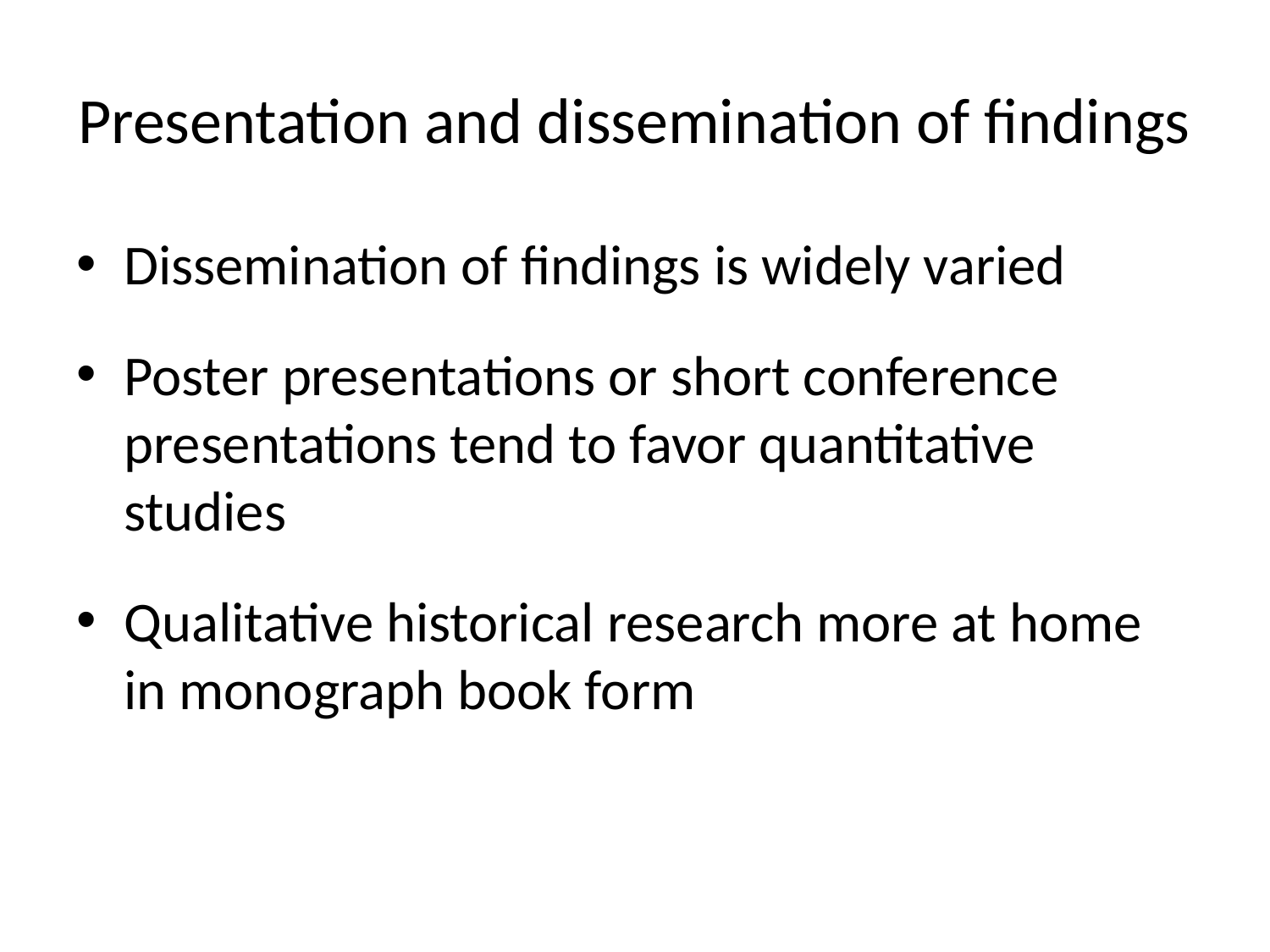

# Presentation and dissemination of findings
Dissemination of findings is widely varied
Poster presentations or short conference presentations tend to favor quantitative studies
Qualitative historical research more at home in monograph book form